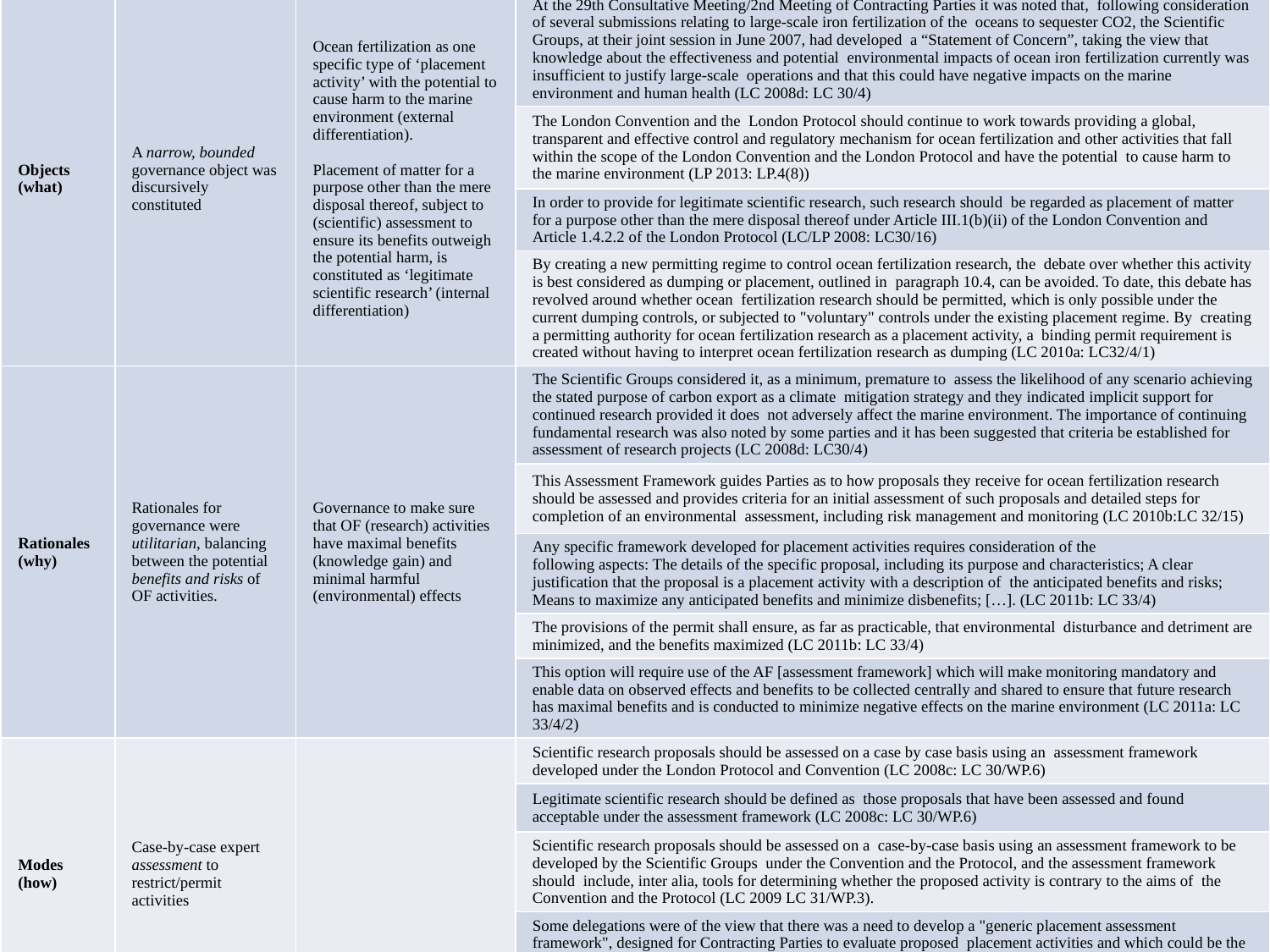

|  | Discursive structure | Description | Example |
| --- | --- | --- | --- |
| Objects (what) | A narrow, bounded governance object was discursively constituted | Ocean fertilization as one specific type of ‘placement activity’ with the potential to cause harm to the marine environment (external differentiation). Placement of matter for a purpose other than the mere disposal thereof, subject to (scientific) assessment to ensure its benefits outweigh the potential harm, is constituted as ‘legitimate scientific research’ (internal differentiation) | At the 29th Consultative Meeting/2nd Meeting of Contracting Parties it was noted that, following consideration of several submissions relating to large-scale iron fertilization of the oceans to sequester CO2, the Scientific Groups, at their joint session in June 2007, had developed a “Statement of Concern”, taking the view that knowledge about the effectiveness and potential environmental impacts of ocean iron fertilization currently was insufficient to justify large-scale operations and that this could have negative impacts on the marine environment and human health (LC 2008d: LC 30/4) |
|  |  |  | The London Convention and the London Protocol should continue to work towards providing a global, transparent and effective control and regulatory mechanism for ocean fertilization and other activities that fall within the scope of the London Convention and the London Protocol and have the potential to cause harm to the marine environment (LP 2013: LP.4(8)) |
|  |  |  | In order to provide for legitimate scientific research, such research should be regarded as placement of matter for a purpose other than the mere disposal thereof under Article III.1(b)(ii) of the London Convention and Article 1.4.2.2 of the London Protocol (LC/LP 2008: LC30/16) |
|  |  |  | By creating a new permitting regime to control ocean fertilization research, the debate over whether this activity is best considered as dumping or placement, outlined in paragraph 10.4, can be avoided. To date, this debate has revolved around whether ocean fertilization research should be permitted, which is only possible under the current dumping controls, or subjected to "voluntary" controls under the existing placement regime. By creating a permitting authority for ocean fertilization research as a placement activity, a binding permit requirement is created without having to interpret ocean fertilization research as dumping (LC 2010a: LC32/4/1) |
| Rationales (why) | Rationales for governance were utilitarian, balancing between the potential benefits and risks of OF activities. | Governance to make sure that OF (research) activities have maximal benefits (knowledge gain) and minimal harmful (environmental) effects | The Scientific Groups considered it, as a minimum, premature to assess the likelihood of any scenario achieving the stated purpose of carbon export as a climate mitigation strategy and they indicated implicit support for continued research provided it does not adversely affect the marine environment. The importance of continuing fundamental research was also noted by some parties and it has been suggested that criteria be established for assessment of research projects (LC 2008d: LC30/4) |
| Rationales (why) | Rationales for governance were utilitarian, balancing between the potential benefits and risks of OF activities. | Governance to make sure that OF (research) activities have maximal benefits and minimal negative marine environmental effects | This Assessment Framework guides Parties as to how proposals they receive for ocean fertilization research should be assessed and provides criteria for an initial assessment of such proposals and detailed steps for completion of an environmental assessment, including risk management and monitoring (LC 2010b:LC 32/15) |
|  |  |  | Any specific framework developed for placement activities requires consideration of the following aspects: The details of the specific proposal, including its purpose and characteristics; A clear justification that the proposal is a placement activity with a description of the anticipated benefits and risks; Means to maximize any anticipated benefits and minimize disbenefits; […]. (LC 2011b: LC 33/4) |
|  |  |  | The provisions of the permit shall ensure, as far as practicable, that environmental disturbance and detriment are minimized, and the benefits maximized (LC 2011b: LC 33/4) |
|  |  |  | This option will require use of the AF [assessment framework] which will make monitoring mandatory and enable data on observed effects and benefits to be collected centrally and shared to ensure that future research has maximal benefits and is conducted to minimize negative effects on the marine environment (LC 2011a: LC 33/4/2) |
| Modes (how) | Case-by-case expert assessment to restrict/permit activities |  | Scientific research proposals should be assessed on a case by case basis using an assessment framework developed under the London Protocol and Convention (LC 2008c: LC 30/WP.6) |
|  |  |  | Legitimate scientific research should be defined as those proposals that have been assessed and found acceptable under the assessment framework (LC 2008c: LC 30/WP.6) |
|  |  |  | Scientific research proposals should be assessed on a case-by-case basis using an assessment framework to be developed by the Scientific Groups under the Convention and the Protocol, and the assessment framework should include, inter alia, tools for determining whether the proposed activity is contrary to the aims of the Convention and the Protocol (LC 2009 LC 31/WP.3). |
|  |  |  | Some delegations were of the view that there was a need to develop a "generic placement assessment framework", designed for Contracting Parties to evaluate proposed placement activities and which could be the basis for the development of specific placement guidance, analogous to the "Generic Guidelines" and the "Specific Guidelines" developed for assessment of wastes eligible for dumping under the London Convention and Protocol (LC 2011b: LC 33/4) |
| Speakers (who) | Legitimate ‘Knowledge Producer’ speaker position afforded to scientific and legal experts | Scientists and legal experts assigned authority as (independent) knowledge producers, tasked with provision of advice to inform the decisions of Contracting Parties. | The Meeting established a Legal and Technical Working Group to prepare comprehensive advice on this issue (LC 2007; LC 29/17) |
|  |  |  | The governing bodies established a legal intersessional correspondence group and agreed the following process of future work between this body and the Scientific Groups in 2008: 1 the Legal Intersessional Correspondence Group (LICG) should develop a checklist of legal issues that need to be addressed relevant to whether, and how, the legal framework of the London Convention and Protocol applies to key scenarios on ocean fertilizations and this work should be completed in time for discussion by the Scientific Groups in May 2008; .2 the Scientific Groups should, at their May 2008 session, respond to those questions requiring technical input including what would be contrary to the aims of the Convention/Protocol; .3 after the Scientific Groups meeting in May 2008, the LICG should take the technical information from the Scientific Groups meeting report to finalize answers to the legal questions; and a LICG lead-country would summarize the legal views in a document for the next joint session of the governing bodies, recognizing that completion on some aspects would be dependent on the availability of sufficient information from the Scientific Groups (LC 2007; LC 29/17) |
|  |  |  | Endorse the Group’s recommendation that technical/scientific expertise is included in delegations when the issue of ocean fertilization is discussed further at this session (LC 2008a: LC 30/3) |
|  |  |  | Where respondents considered the act to be dumping, it was generally not seen to be captured by Annex 1 (which allows the dumping of certain wastes or other matters with a permit) unless the iron could be classified as an “inert, inorganic geological material”. Guidance on this was requested from the Scientific Groups, who responded, and specifically noted, that it should not be considered as ‘inert, inorganic geological material’ (LC 2008d:: LC 30/4). |
|  |  |  | The governing bodies requested the Scientific Groups to prepare a document, for the information of all Contracting Parties, summarizing the current state of knowledge on ocean fertilization, relevant to assessing impacts on the marine environment (LC 2008e: LC 30/16) |
|  |  |  | The Meeting noted that Germany believes that the establishment of an independent international expert group is necessary which should have two tasks: 1) to provide an independent scientific statement concerning the state of scientific knowledge before a decision is taken whether a specific activity is listed in annex 4 according to the proposal as outlined in LC 35/4; and 2) to scientifically review applications for permissions (LC 2013: LC 35/15). |
|  |  |  | After the Scientific Group has assessed the waste and its composition, a legal consideration of authorising the activity could follow (LC 2008c :LC 30/INF.2.) |
|  |  |  | Before forming a view on whether ocean fertilisation constitutes pollution, Australia considers that the opinions of the Scientific Group should be sought on whether ocean fertilisation may have one or more of the deleterious effects listed in the definition of pollution (LC 2008c :LC 30/INF.2.) |